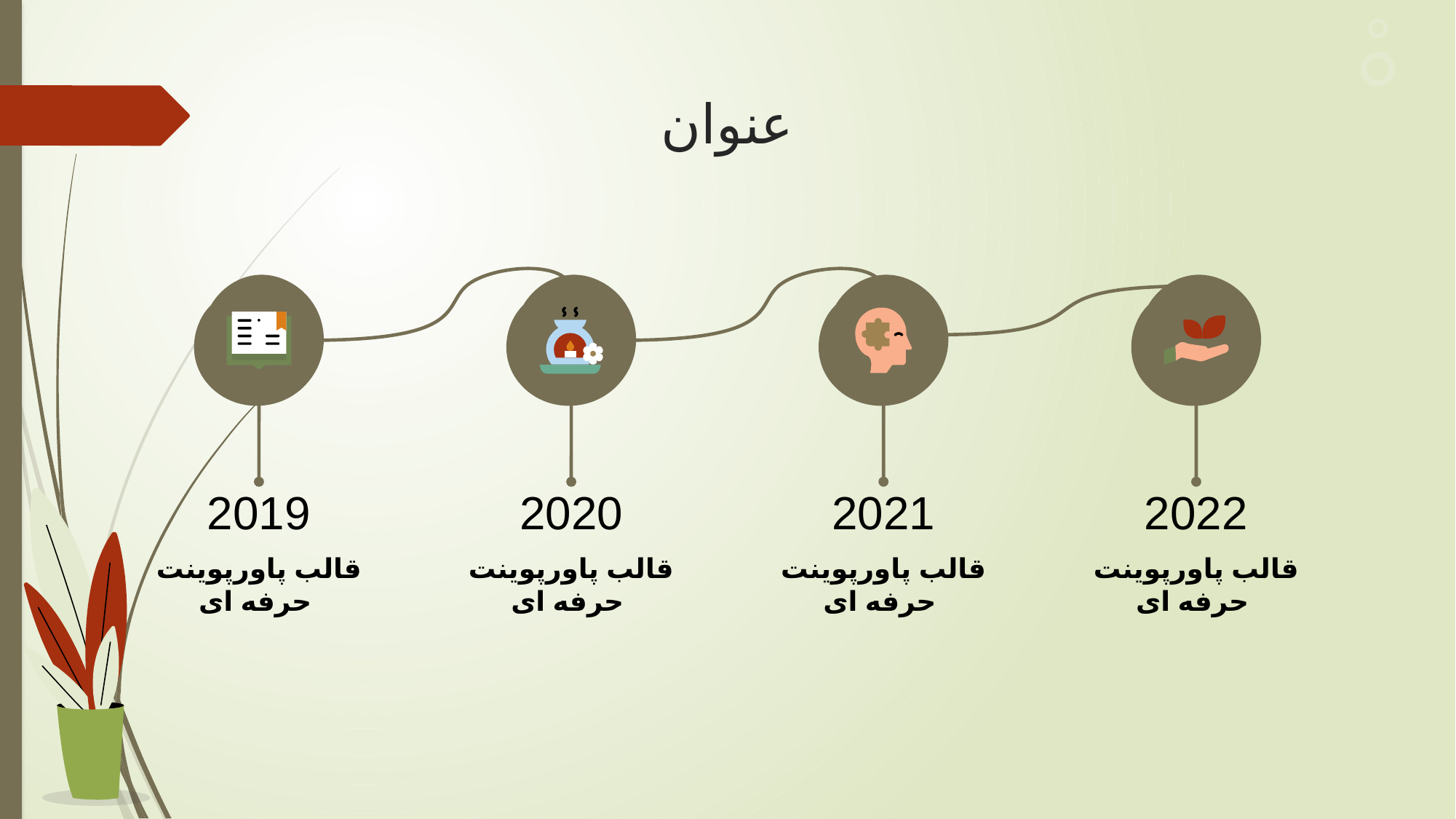

# عنوان

2019
2020
2021
2022

قالب پاورپوينت حرفه ای
قالب پاورپوينت حرفه ای
قالب پاورپوينت حرفه ای
قالب پاورپوينت حرفه ای